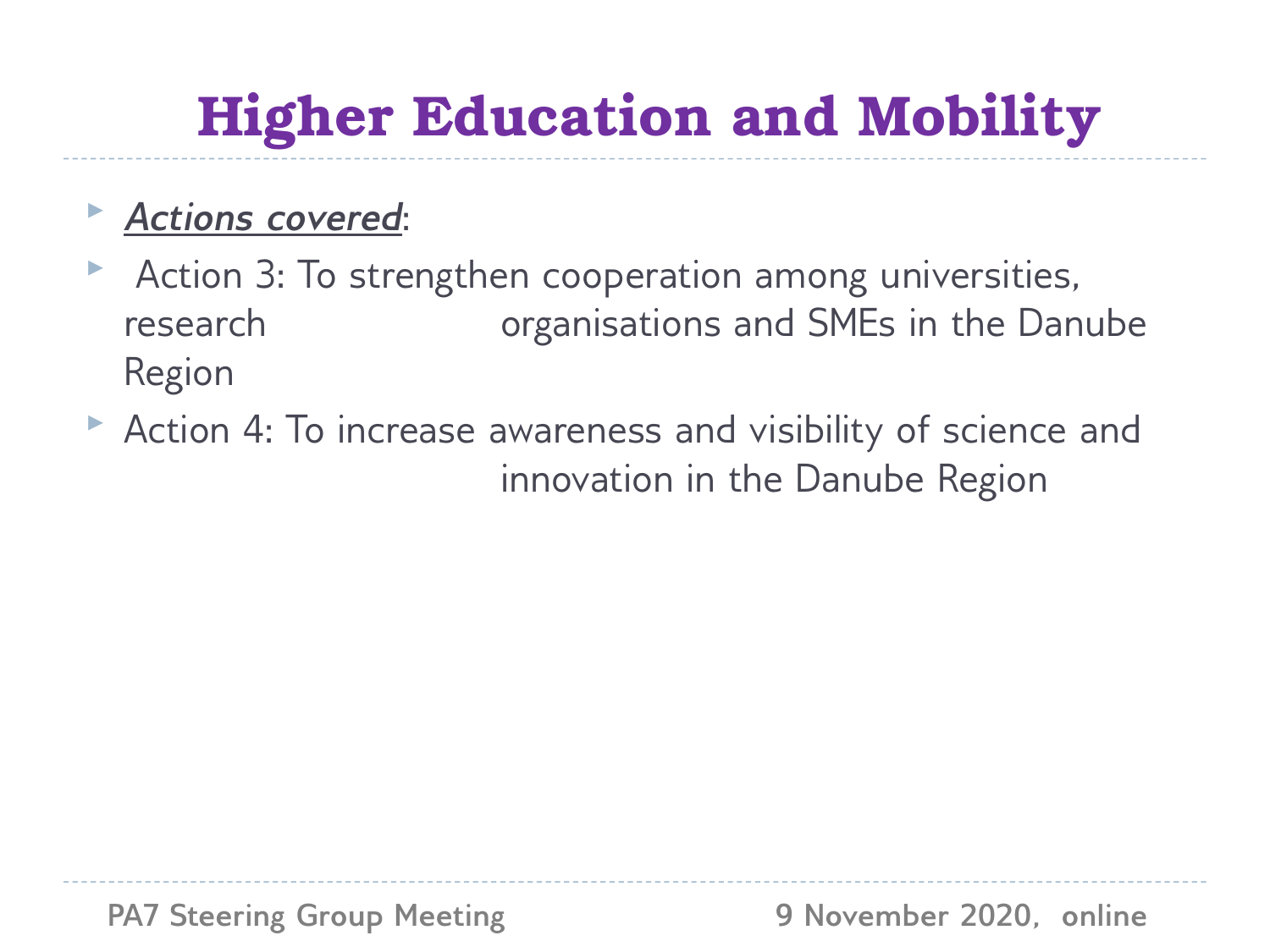

# Higher Education and Mobility

Actions covered:
 Action 3: To strengthen cooperation among universities, research 	          organisations and SMEs in the Danube Region
Action 4: To increase awareness and visibility of science and 	    	          innovation in the Danube Region

PA7 Steering Group Meeting                          9 November 2020,  online